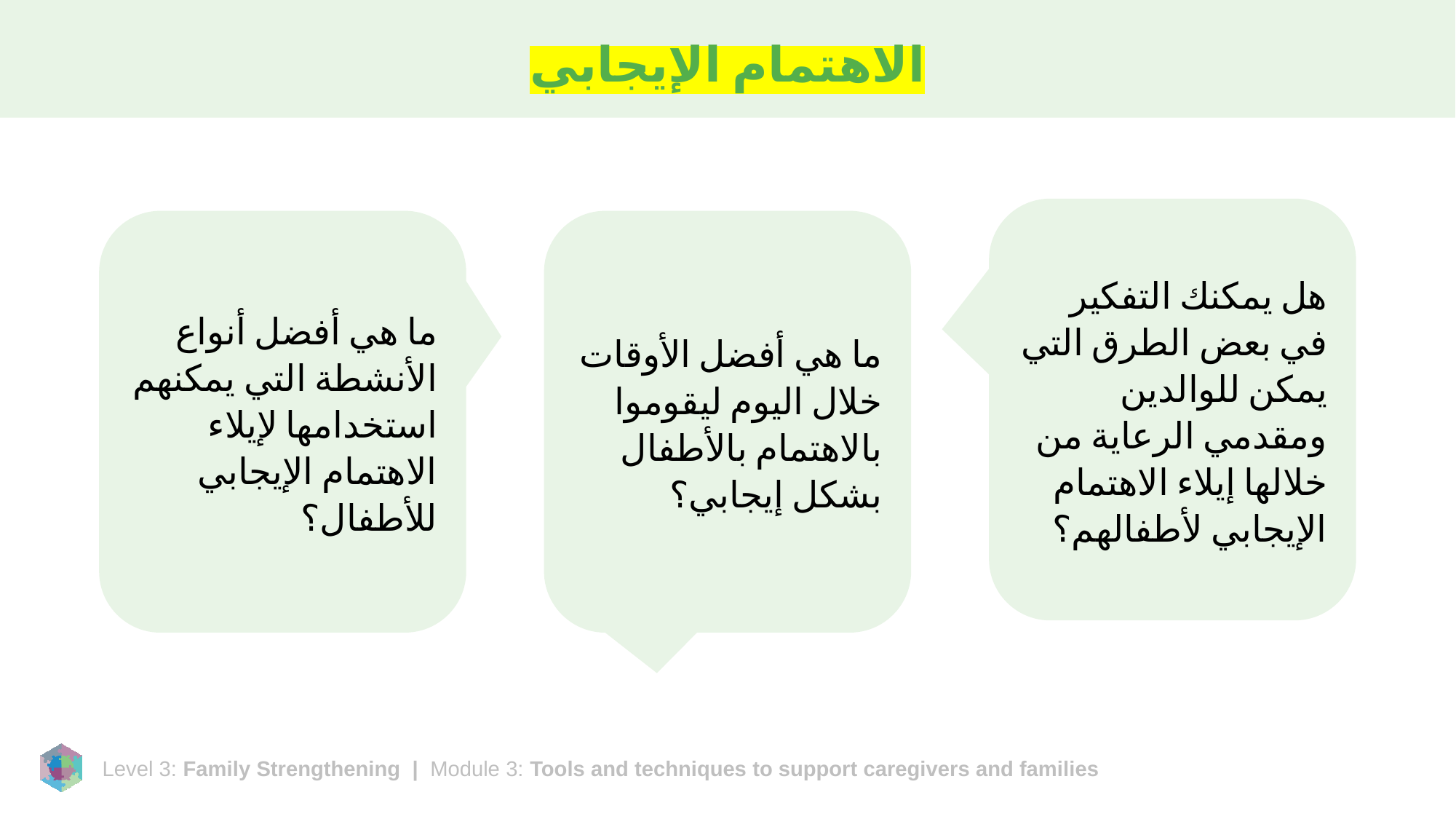

# الاهتمام الإيجابي
هل يمكنك التفكير في بعض الطرق التي يمكن للوالدين ومقدمي الرعاية من خلالها إيلاء الاهتمام الإيجابي لأطفالهم؟
ما هي أفضل أنواع الأنشطة التي يمكنهم استخدامها لإيلاء الاهتمام الإيجابي للأطفال؟
ما هي أفضل الأوقات خلال اليوم ليقوموا بالاهتمام بالأطفال بشكل إيجابي؟